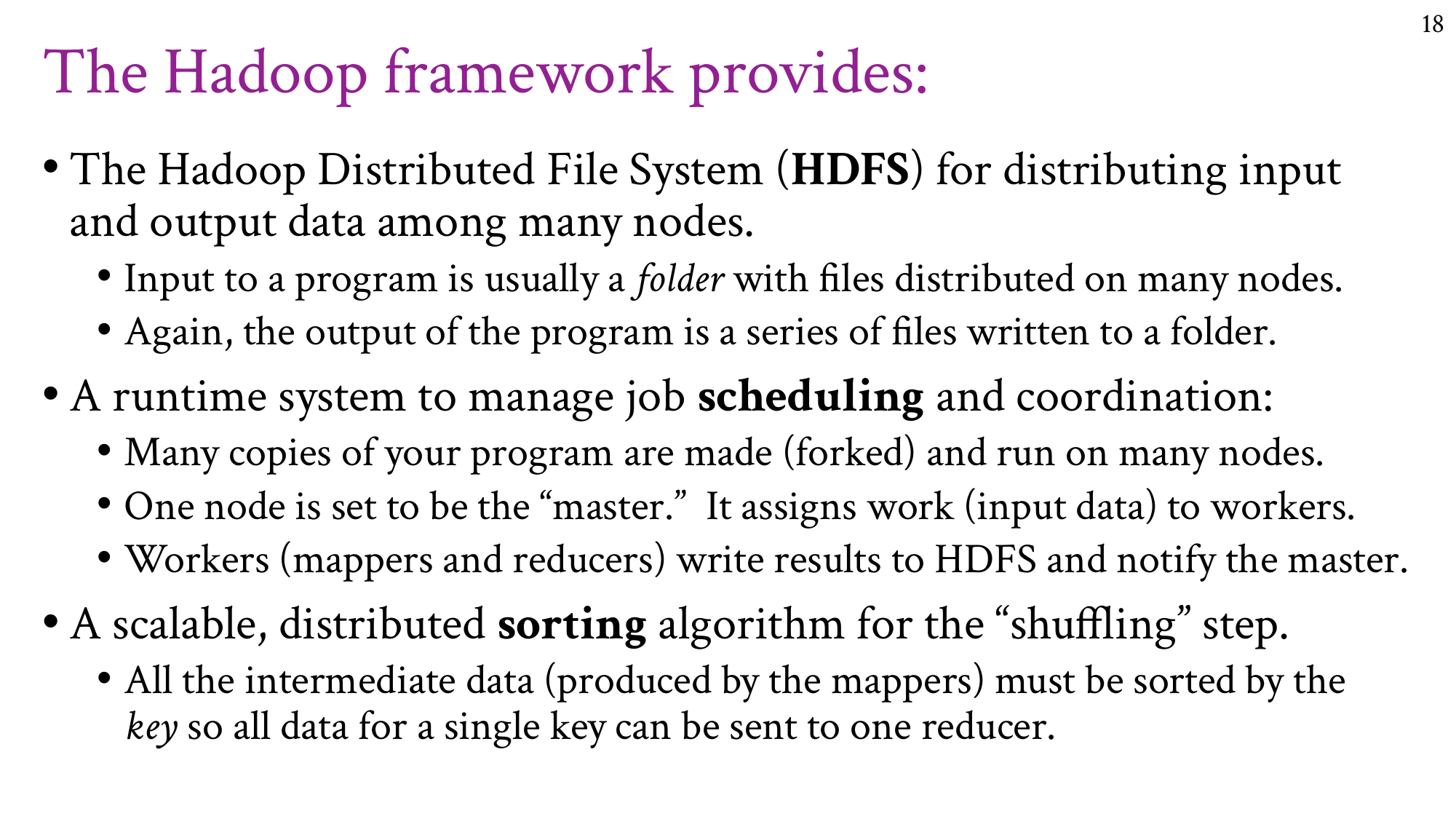

# The Hadoop framework provides:
The Hadoop Distributed File System (HDFS) for distributing input and output data among many nodes.
Input to a program is usually a folder with files distributed on many nodes.
Again, the output of the program is a series of files written to a folder.
A runtime system to manage job scheduling and coordination:
Many copies of your program are made (forked) and run on many nodes.
One node is set to be the “master.”  It assigns work (input data) to workers.
Workers (mappers and reducers) write results to HDFS and notify the master.
A scalable, distributed sorting algorithm for the “shuffling” step.
All the intermediate data (produced by the mappers) must be sorted by the key so all data for a single key can be sent to one reducer.